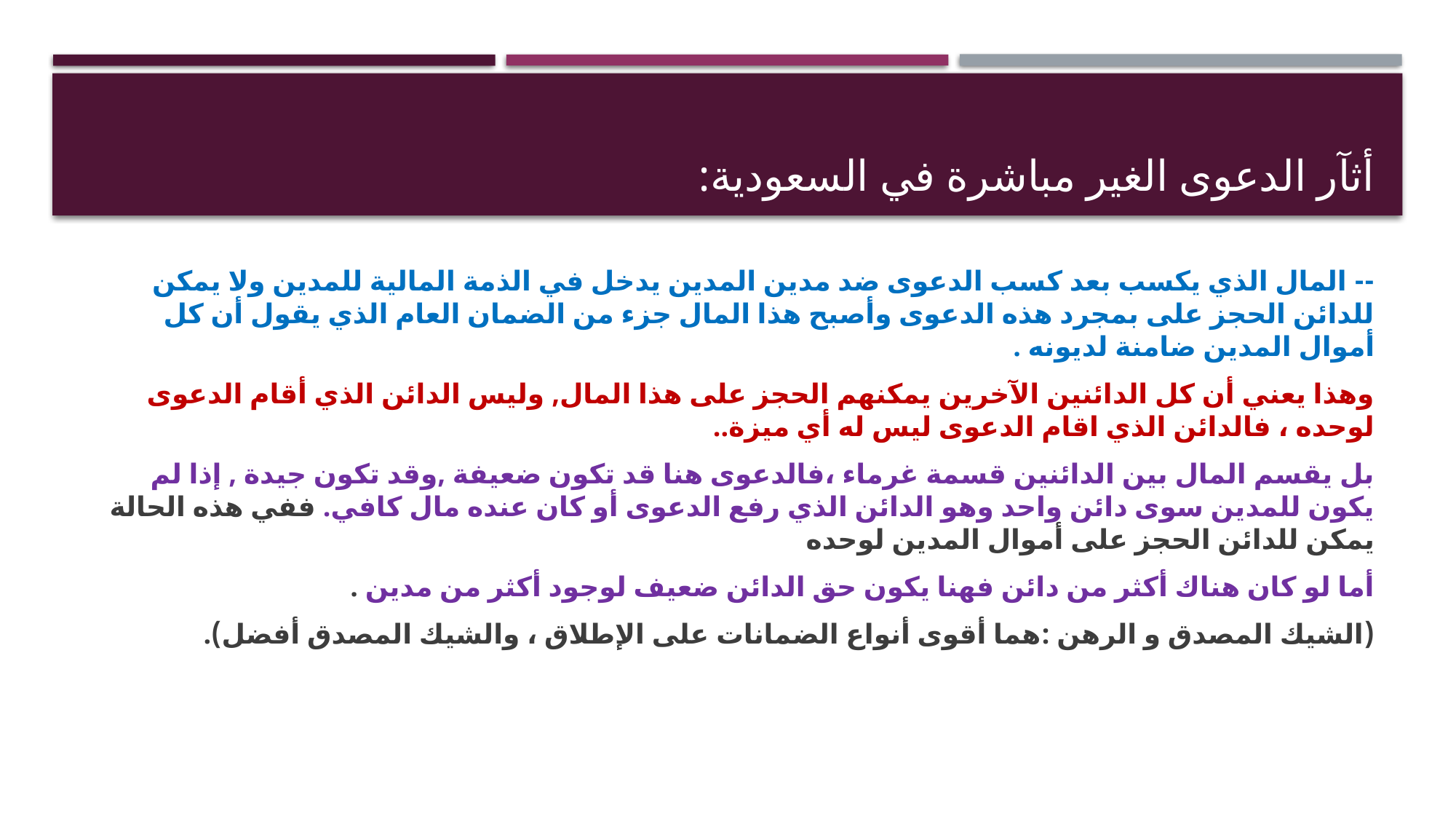

# أثآر الدعوى الغير مباشرة في السعودية:
-- المال الذي يكسب بعد كسب الدعوى ضد مدين المدين يدخل في الذمة المالية للمدين ولا يمكن للدائن الحجز على بمجرد هذه الدعوى وأصبح هذا المال جزء من الضمان العام الذي يقول أن كل أموال المدين ضامنة لديونه .
وهذا يعني أن كل الدائنين الآخرين يمكنهم الحجز على هذا المال, وليس الدائن الذي أقام الدعوى لوحده ، فالدائن الذي اقام الدعوى ليس له أي ميزة..
بل يقسم المال بين الدائنين قسمة غرماء ،فالدعوى هنا قد تكون ضعيفة ,وقد تكون جيدة , إذا لم يكون للمدين سوى دائن واحد وهو الدائن الذي رفع الدعوى أو كان عنده مال كافي. ففي هذه الحالة يمكن للدائن الحجز على أموال المدين لوحده
أما لو كان هناك أكثر من دائن فهنا يكون حق الدائن ضعيف لوجود أكثر من مدين .
(الشيك المصدق و الرهن :هما أقوى أنواع الضمانات على الإطلاق ، والشيك المصدق أفضل).